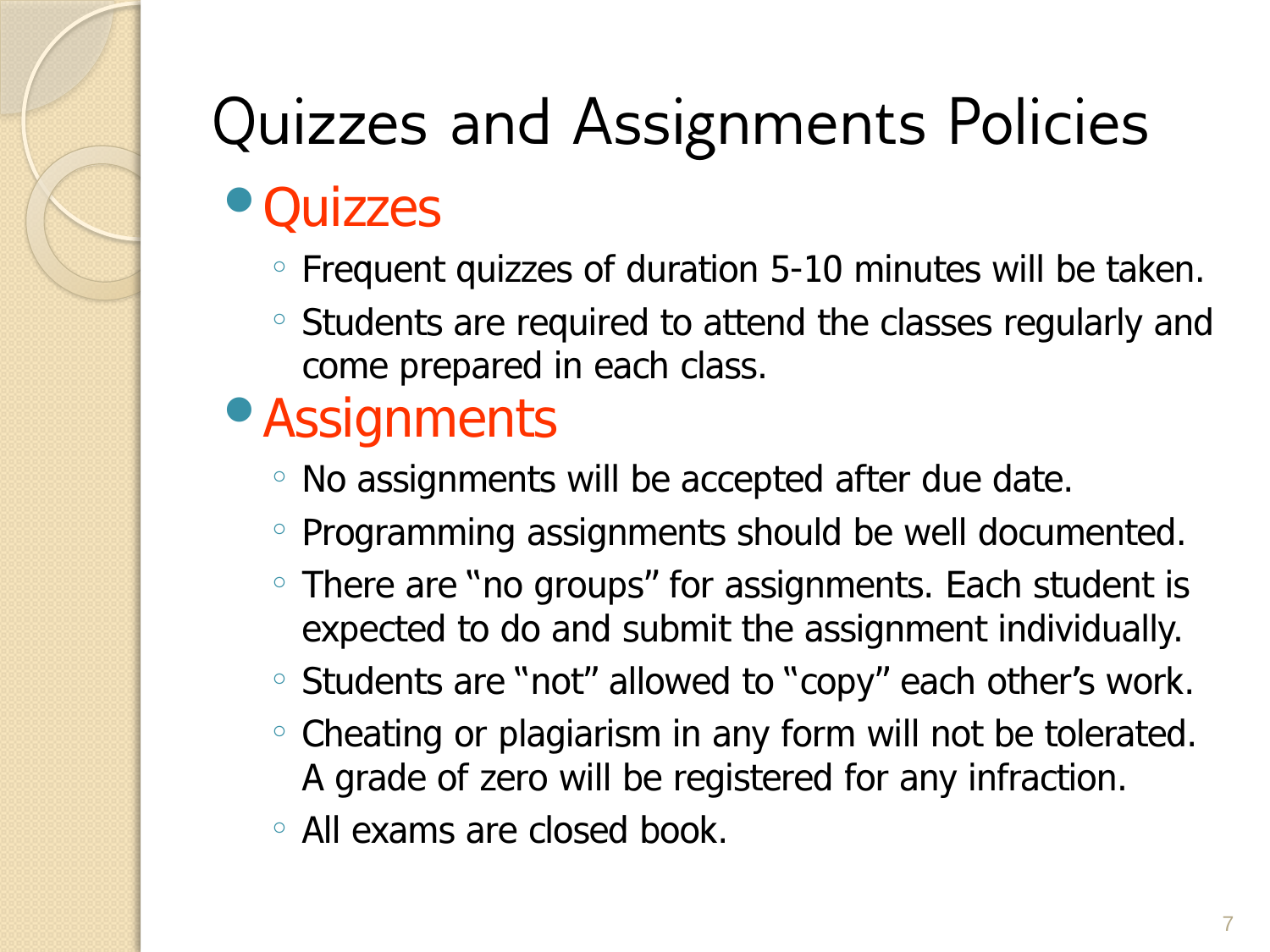

# Quizzes and Assignments Policies
Quizzes
Frequent quizzes of duration 5-10 minutes will be taken.
Students are required to attend the classes regularly and come prepared in each class.
Assignments
No assignments will be accepted after due date.
Programming assignments should be well documented.
There are “no groups” for assignments. Each student is expected to do and submit the assignment individually.
Students are “not” allowed to “copy” each other’s work.
Cheating or plagiarism in any form will not be tolerated. A grade of zero will be registered for any infraction.
All exams are closed book.

7